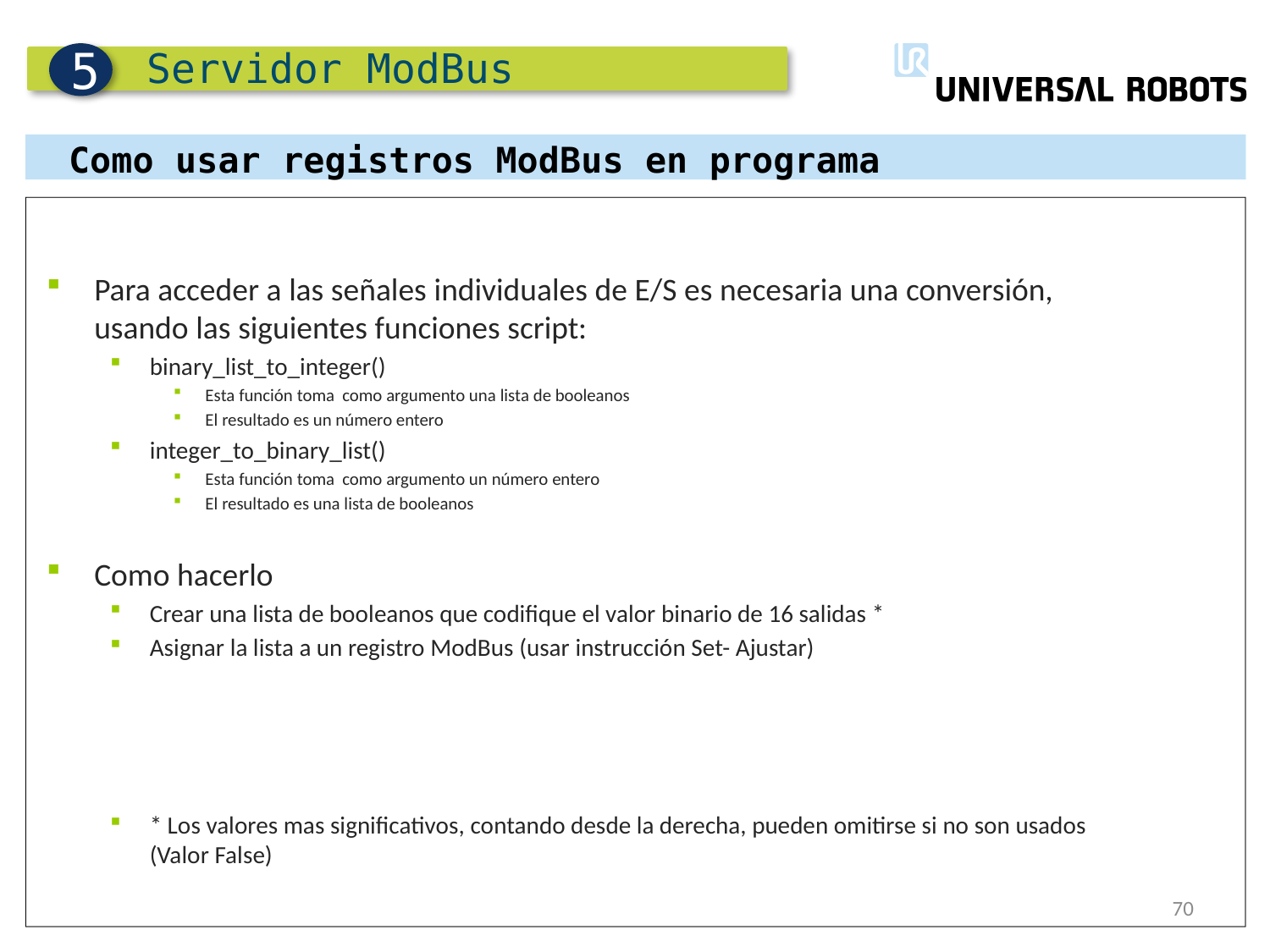

Servidor ModBus

5
Como usar registros ModBus en programa

Para acceder a las señales individuales de E/S es necesaria una conversión, usando las siguientes funciones script:
binary_list_to_integer()
Esta función toma  como argumento una lista de booleanos
El resultado es un número entero
integer_to_binary_list()
Esta función toma  como argumento un número entero
El resultado es una lista de booleanos

Como hacerlo
Crear una lista de booleanos que codifique el valor binario de 16 salidas *
Asignar la lista a un registro ModBus (usar instrucción Set- Ajustar)

* Los valores mas significativos, contando desde la derecha, pueden omitirse si no son usados (Valor False)

70